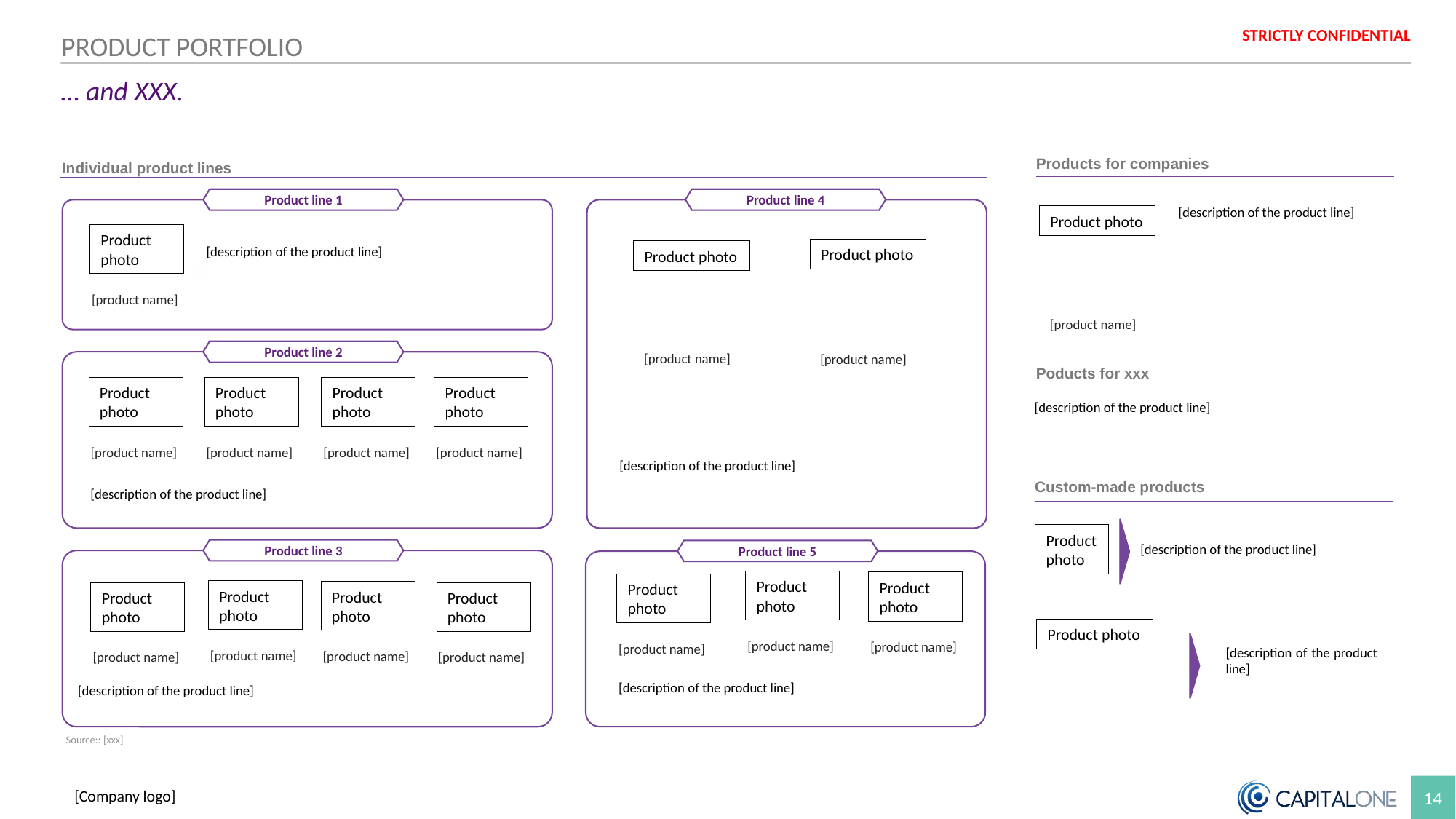

Colour palette

PRODUCT PORTFOLIO
… and XXX.

Products for companies
Individual product lines

Product line 4
[description of the product line]

Product line 1
[description of the product line]

[product name]
Product photo
[description of the product line]
Product photo
Product photo
Product photo
[product name]
Product line 2
[product name]
[product name]

Poducts for xxx
Product photo
Product photo
Product photo
Product photo
[description of the product line]
[product name]
[product name]
[product name]
[product name]
Custom-made products
[description of the product line]

Product photo
[description of the product line]

Product line 3
[description of the product line]

Product line 5
[description of the product line]
Product photo
Product photo
Product photo
Product photo
Product photo
Product photo
Product photo
Product photo
[product name]
[product name]

[product name]
[description of the product line]
[product name]
[product name]
[product name]
[product name]
Source:: [xxx]